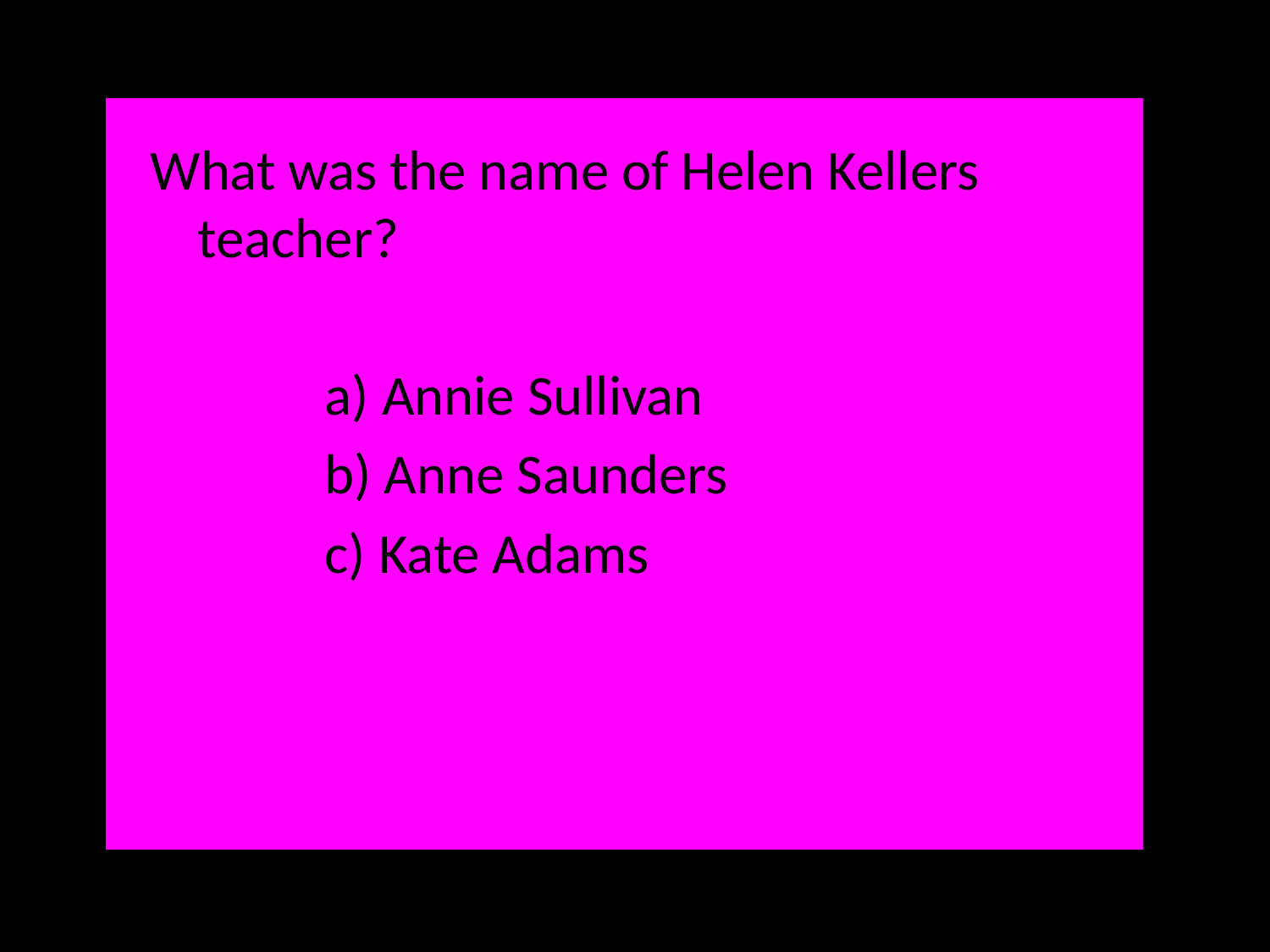

What was the name of Helen Kellers teacher?

		a) Annie Sullivan
		b) Anne Saunders
		c) Kate Adams